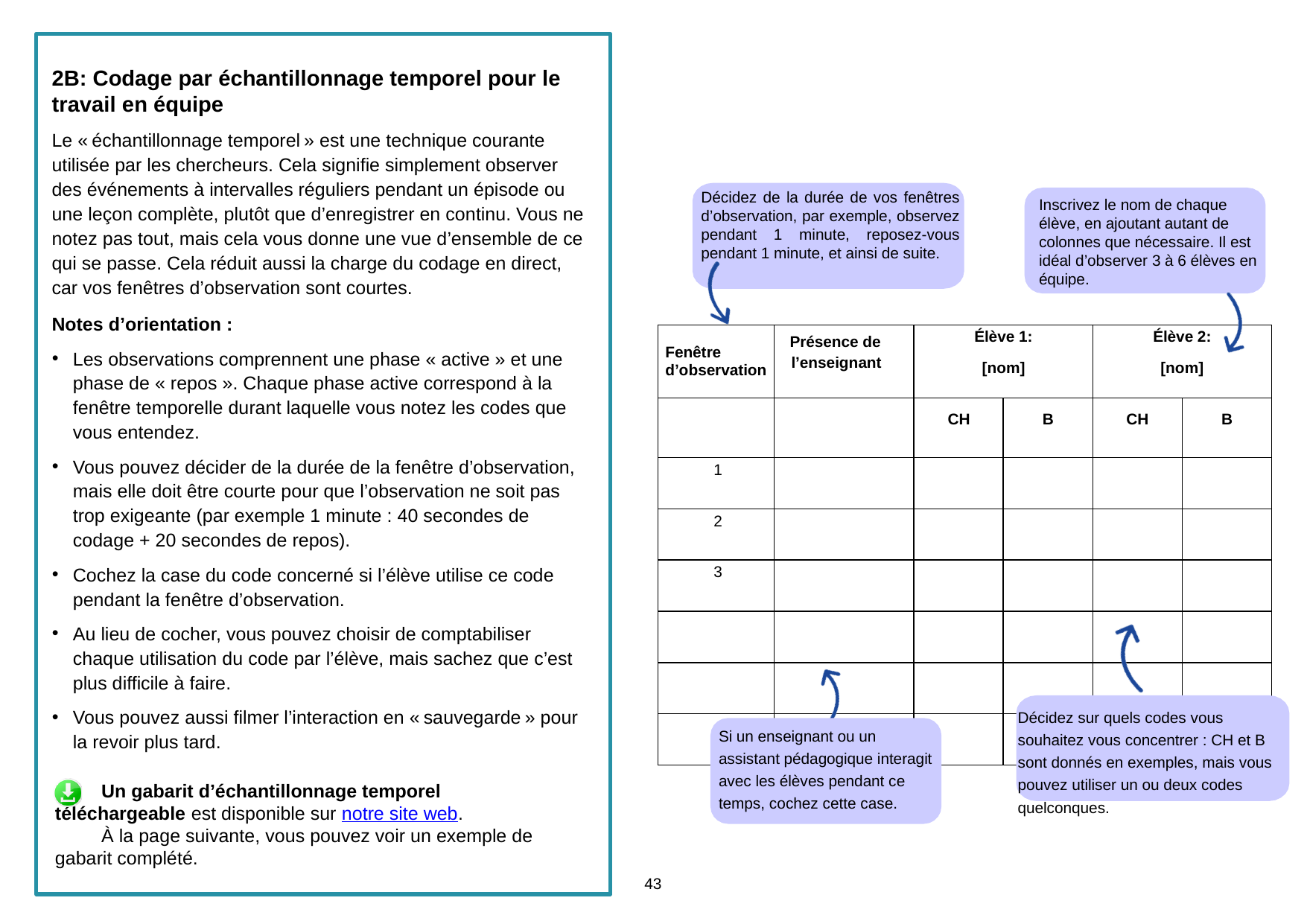

2B: Codage par échantillonnage temporel pour le travail en équipe
Le « échantillonnage temporel » est une technique courante utilisée par les chercheurs. Cela signifie simplement observer des événements à intervalles réguliers pendant un épisode ou une leçon complète, plutôt que d’enregistrer en continu. Vous ne notez pas tout, mais cela vous donne une vue d’ensemble de ce qui se passe. Cela réduit aussi la charge du codage en direct, car vos fenêtres d’observation sont courtes.
Notes d’orientation :
Les observations comprennent une phase « active » et une phase de « repos ». Chaque phase active correspond à la fenêtre temporelle durant laquelle vous notez les codes que vous entendez.
Vous pouvez décider de la durée de la fenêtre d’observation, mais elle doit être courte pour que l’observation ne soit pas trop exigeante (par exemple 1 minute : 40 secondes de codage + 20 secondes de repos).
Cochez la case du code concerné si l’élève utilise ce code pendant la fenêtre d’observation.
Au lieu de cocher, vous pouvez choisir de comptabiliser chaque utilisation du code par l’élève, mais sachez que c’est plus difficile à faire.
Vous pouvez aussi filmer l’interaction en « sauvegarde » pour la revoir plus tard.

Décidez de la durée de vos fenêtres d’observation, par exemple, observez pendant 1 minute, reposez-vous pendant 1 minute, et ainsi de suite.

Inscrivez le nom de chaque élève, en ajoutant autant de colonnes que nécessaire. Il est idéal d’observer 3 à 6 élèves en équipe.

| Fenêtre d’observation | Présence de l’enseignant | Élève 1: [nom] |  | Élève 2: [nom] |  |
| --- | --- | --- | --- | --- | --- |
|  |  | CH | B | CH | B |
| 1 |  |  |  |  |  |
| 2 |  |  |  |  |  |
| 3 |  |  |  |  |  |
|  |  |  |  |  |  |
|  |  |  |  |  |  |
|  |  |  |  |  |  |

Décidez sur quels codes vous souhaitez vous concentrer : CH et B sont donnés en exemples, mais vous pouvez utiliser un ou deux codes quelconques.

Si un enseignant ou un assistant pédagogique interagit avec les élèves pendant ce temps, cochez cette case.

Un gabarit d’échantillonnage temporel téléchargeable est disponible sur notre site web.
À la page suivante, vous pouvez voir un exemple de gabarit complété.
43